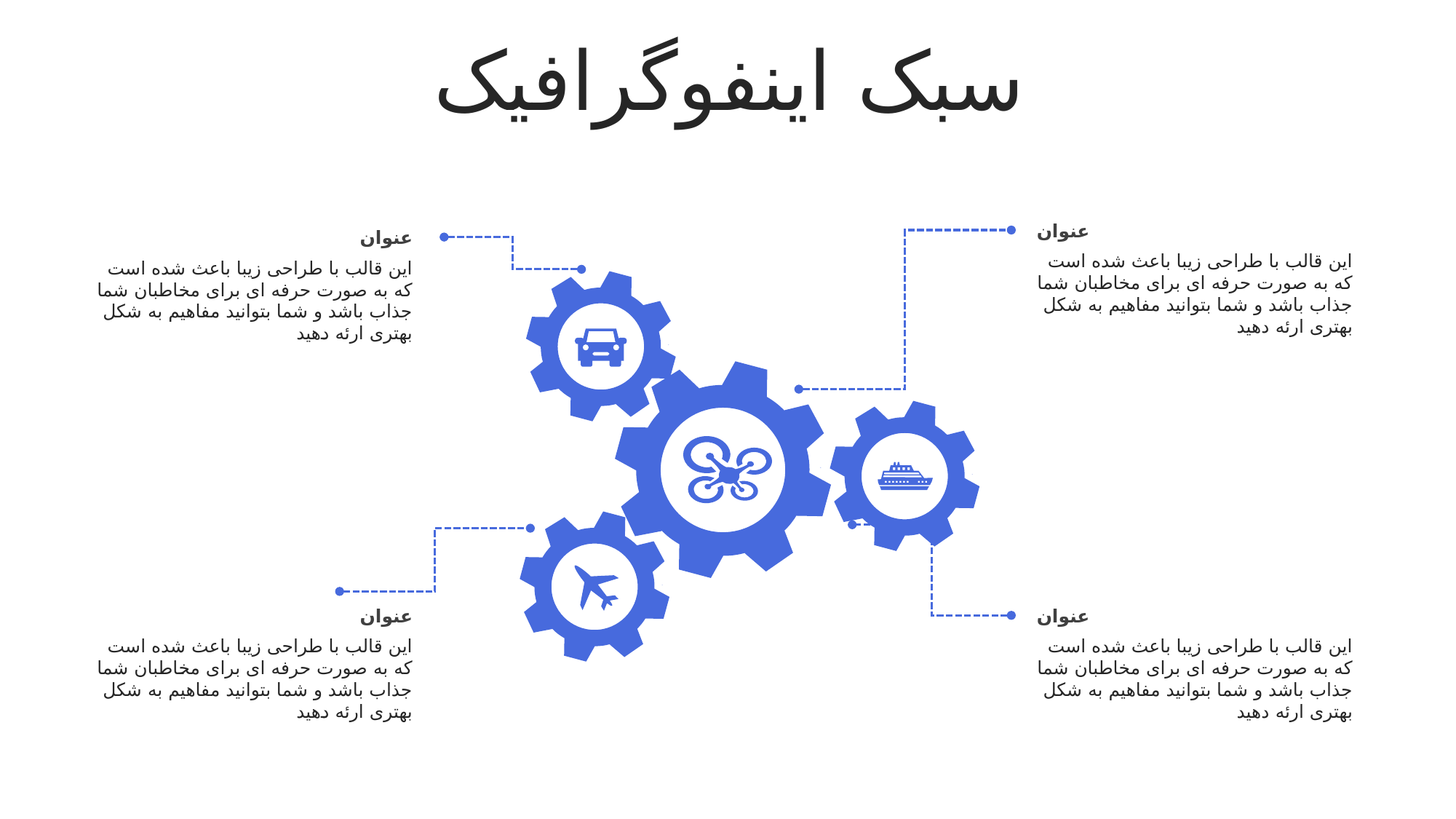

سبک اینفوگرافیک
عنوان
این قالب با طراحی زیبا باعث شده است که به صورت حرفه ای برای مخاطبان شما جذاب باشد و شما بتوانید مفاهیم به شکل بهتری ارئه دهید
عنوان
این قالب با طراحی زیبا باعث شده است که به صورت حرفه ای برای مخاطبان شما جذاب باشد و شما بتوانید مفاهیم به شکل بهتری ارئه دهید

عنوان
این قالب با طراحی زیبا باعث شده است که به صورت حرفه ای برای مخاطبان شما جذاب باشد و شما بتوانید مفاهیم به شکل بهتری ارئه دهید
عنوان
این قالب با طراحی زیبا باعث شده است که به صورت حرفه ای برای مخاطبان شما جذاب باشد و شما بتوانید مفاهیم به شکل بهتری ارئه دهید